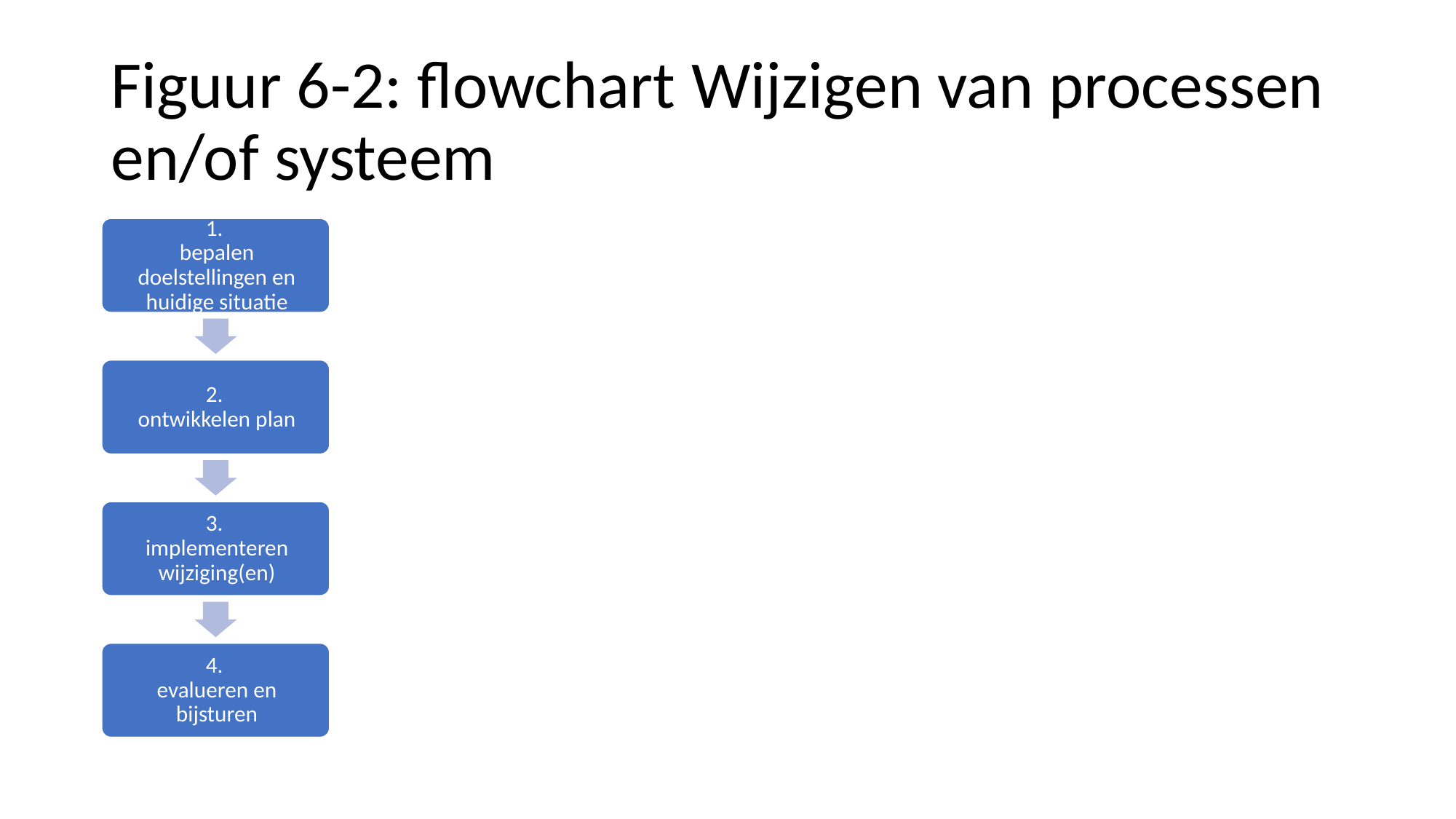

# Figuur 6-2: flowchart Wijzigen van processen en/of systeem
1.
bepalen doelstellingen en huidige situatie

2.
ontwikkelen plan

3.
implementeren wijziging(en)

4.
evalueren en bijsturen